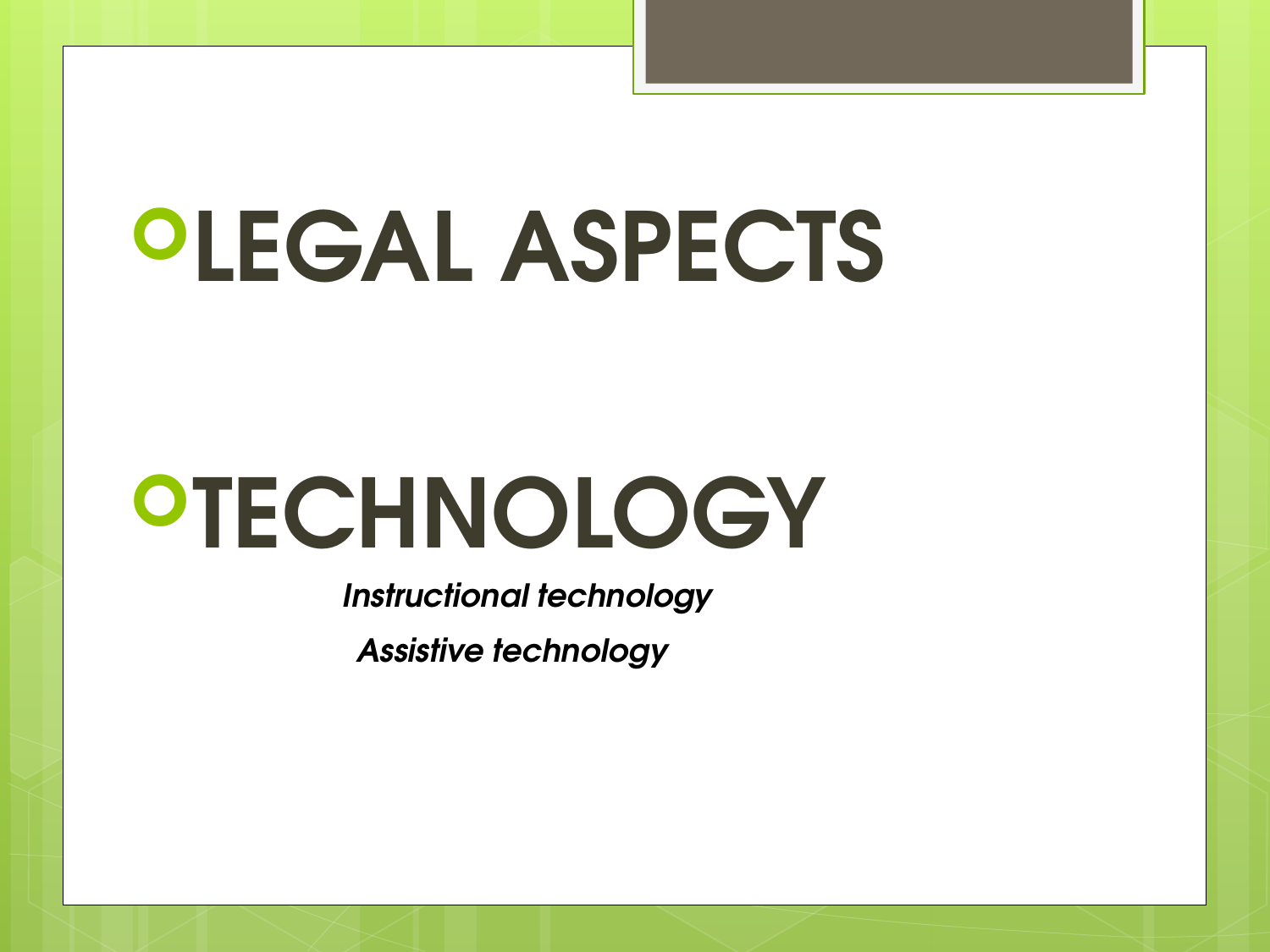

LEGAL ASPECTS

TECHNOLOGY
Instructional technology
Assistive technology